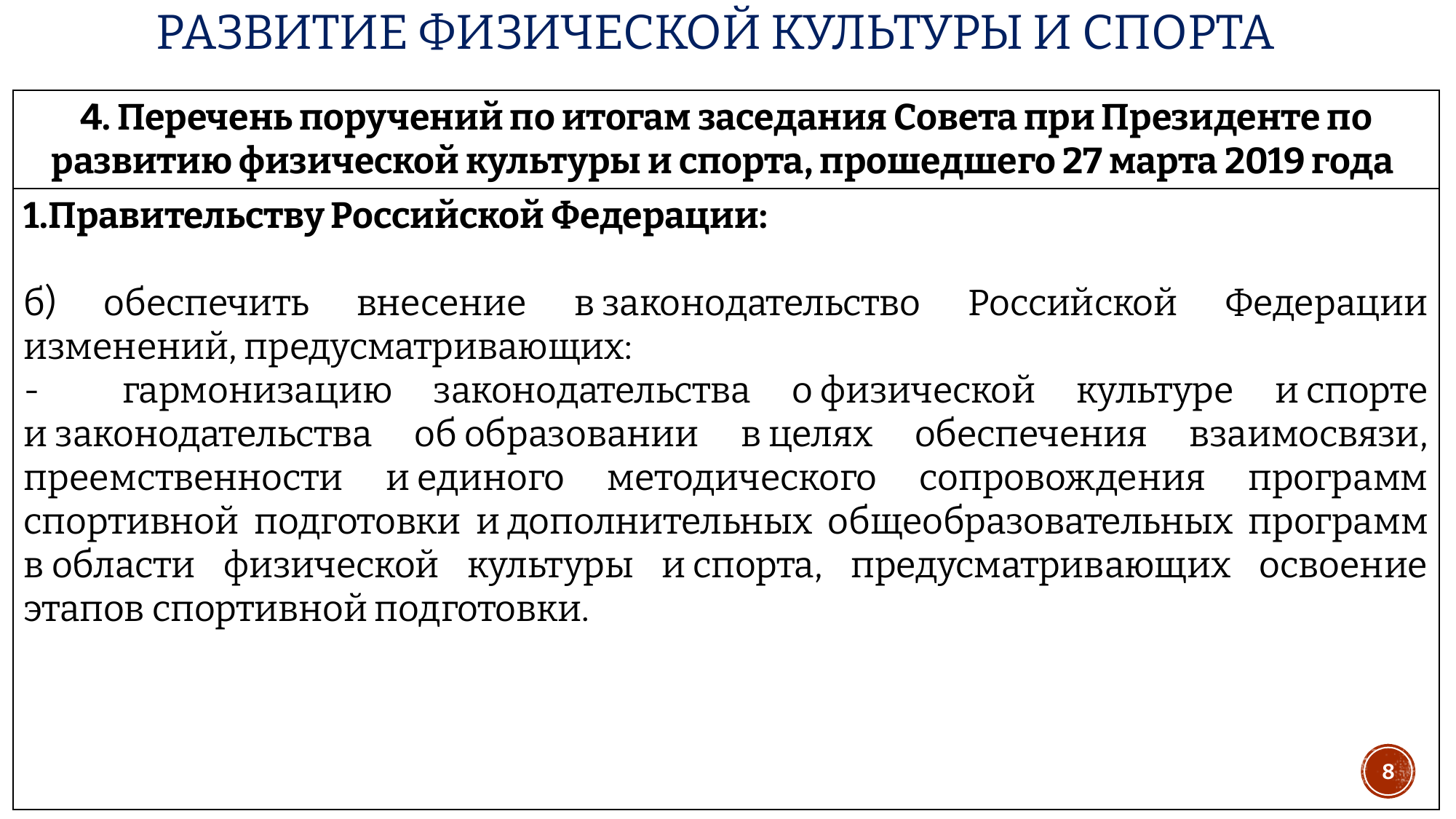

# Развитие Физической культуры и спорта
| 4. Перечень поручений по итогам заседания Совета при Президенте по развитию физической культуры и спорта, прошедшего 27 марта 2019 года |
| --- |
| Правительству Российской Федерации: б) обеспечить внесение в законодательство Российской Федерации изменений, предусматривающих: - гармонизацию законодательства о физической культуре и спорте и законодательства об образовании в целях обеспечения взаимосвязи, преемственности и единого методического сопровождения программ спортивной подготовки и дополнительных общеобразовательных программ в области физической культуры и спорта, предусматривающих освоение этапов спортивной подготовки. |
8